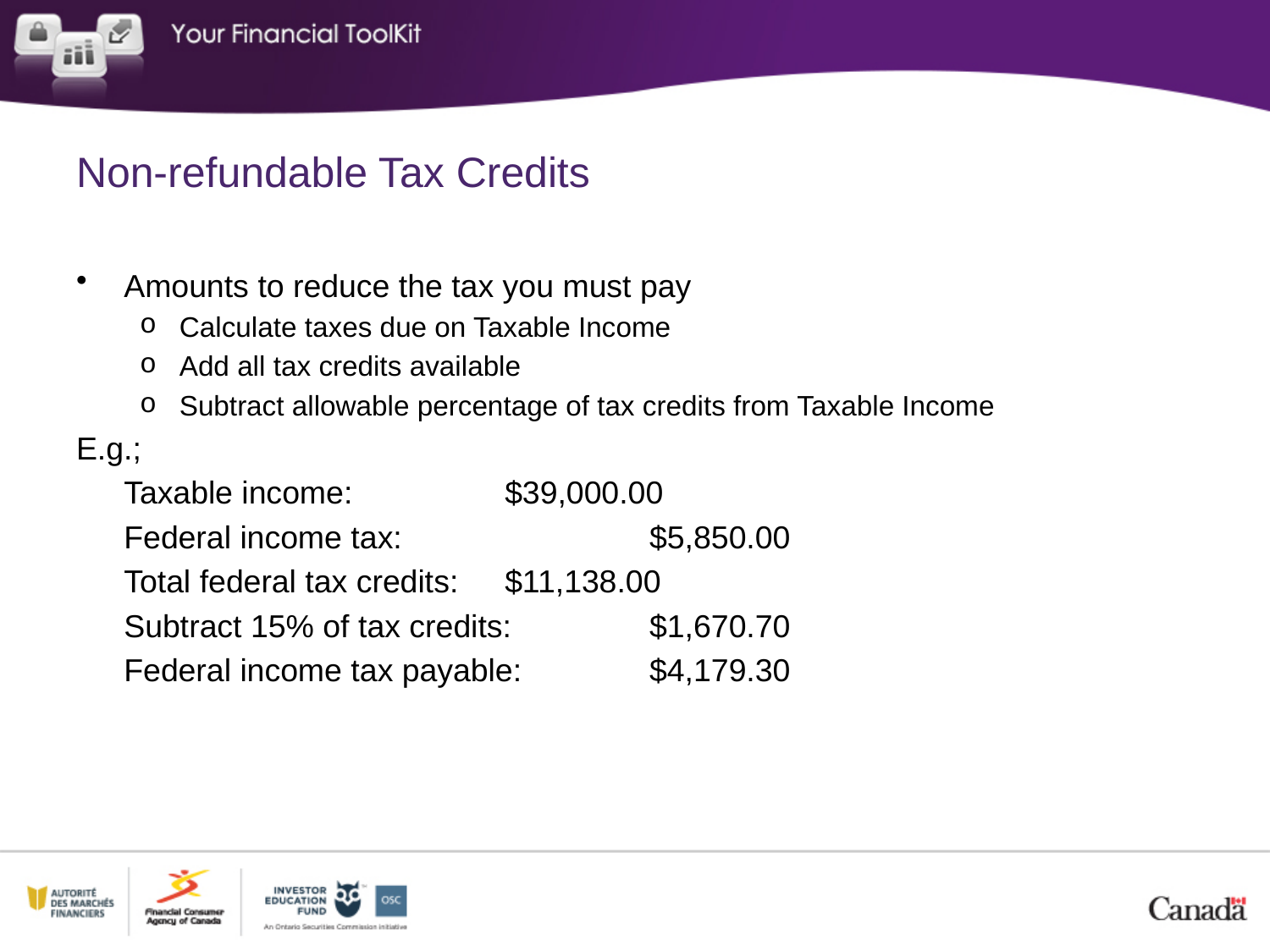

# Non-refundable Tax Credits
Amounts to reduce the tax you must pay
Calculate taxes due on Taxable Income
Add all tax credits available
Subtract allowable percentage of tax credits from Taxable Income
E.g.;
	Taxable income:		$39,000.00
	Federal income tax: 		  $5,850.00
	Total federal tax credits:	$11,138.00
	Subtract 15% of tax credits:	  $1,670.70
	Federal income tax payable:	  $4,179.30